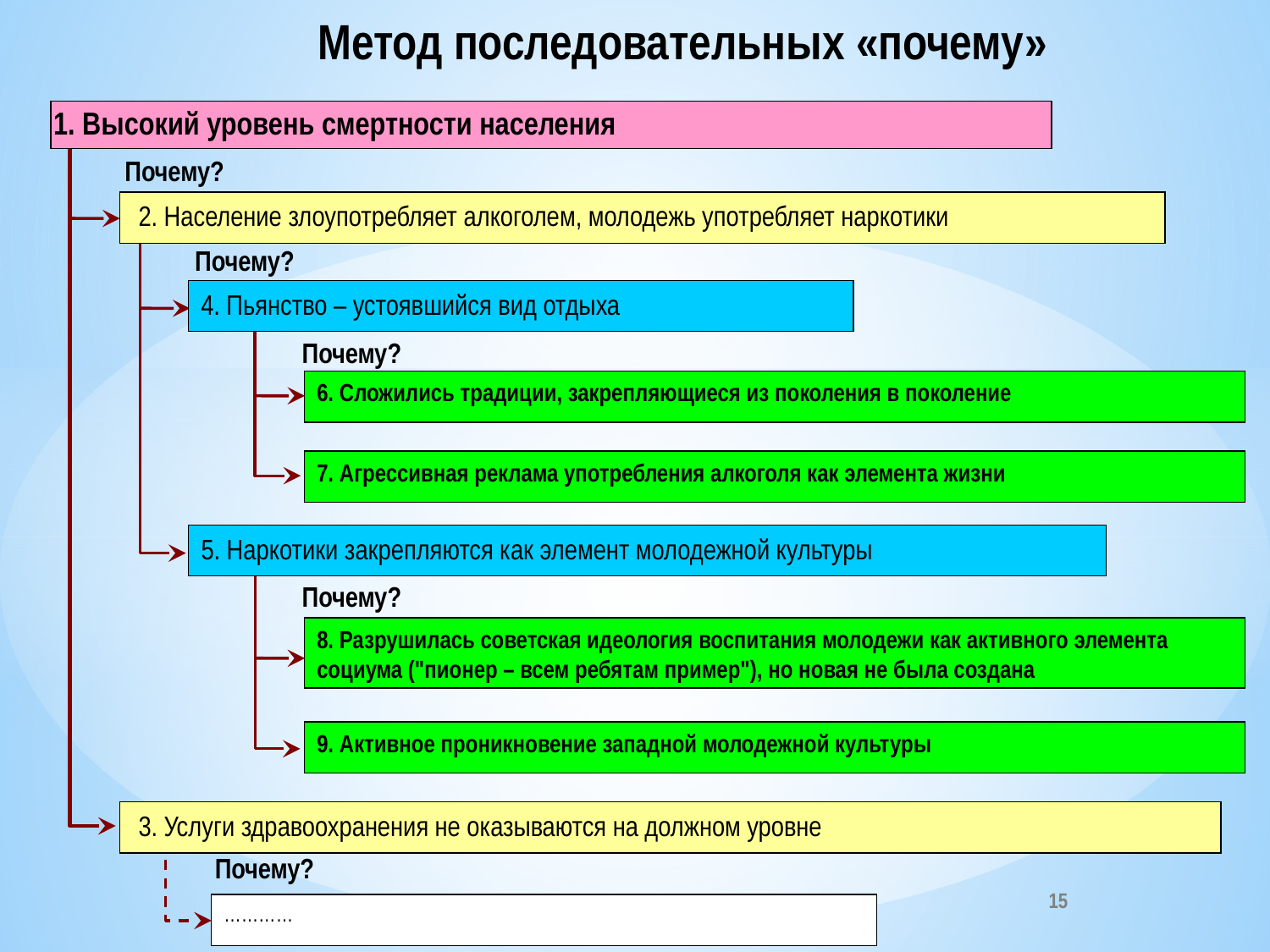

Метод последовательных «почему»
1. Высокий уровень смертности населения

Почему?
 2. Население злоупотребляет алкоголем, молодежь употребляет наркотики
 3. Услуги здравоохранения не оказываются на должном уровне

Почему?

4. Пьянство – устоявшийся вид отдыха
5. Наркотики закрепляются как элемент молодежной культуры
…………

Почему?

6. Сложились традиции, закрепляющиеся из поколения в поколение
7. Агрессивная реклама употребления алкоголя как элемента жизни

Почему?

8. Разрушилась советская идеология воспитания молодежи как активного элемента социума ("пионер – всем ребятам пример"), но новая не была создана
9. Активное проникновение западной молодежной культуры

Почему?
15